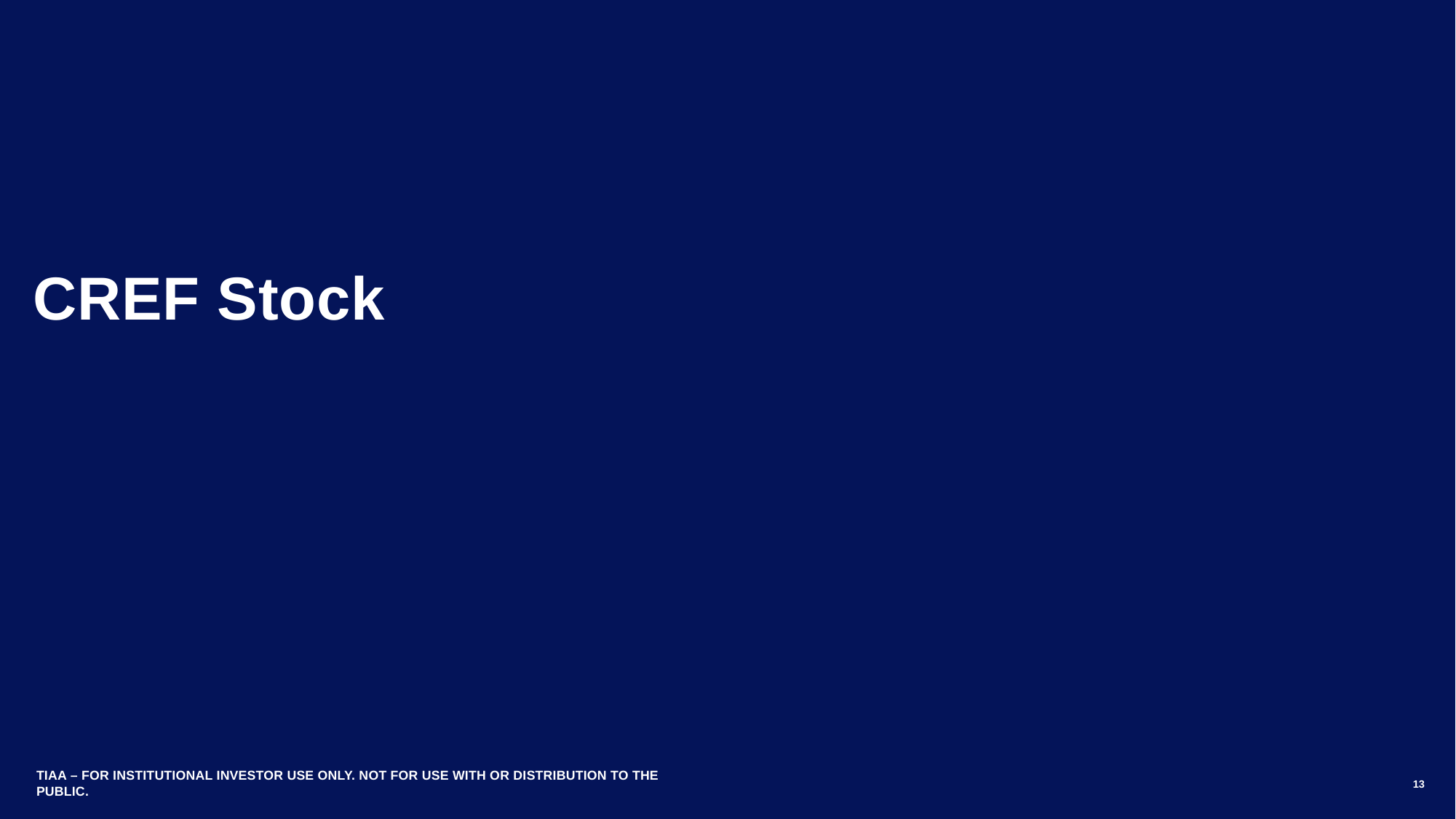

# CREF Stock
TIAA – FOR Institutional INVESTOR USE ONLY. NOT FOR USE WITH OR DISTRIBUTION TO THE PUBLIC.
13